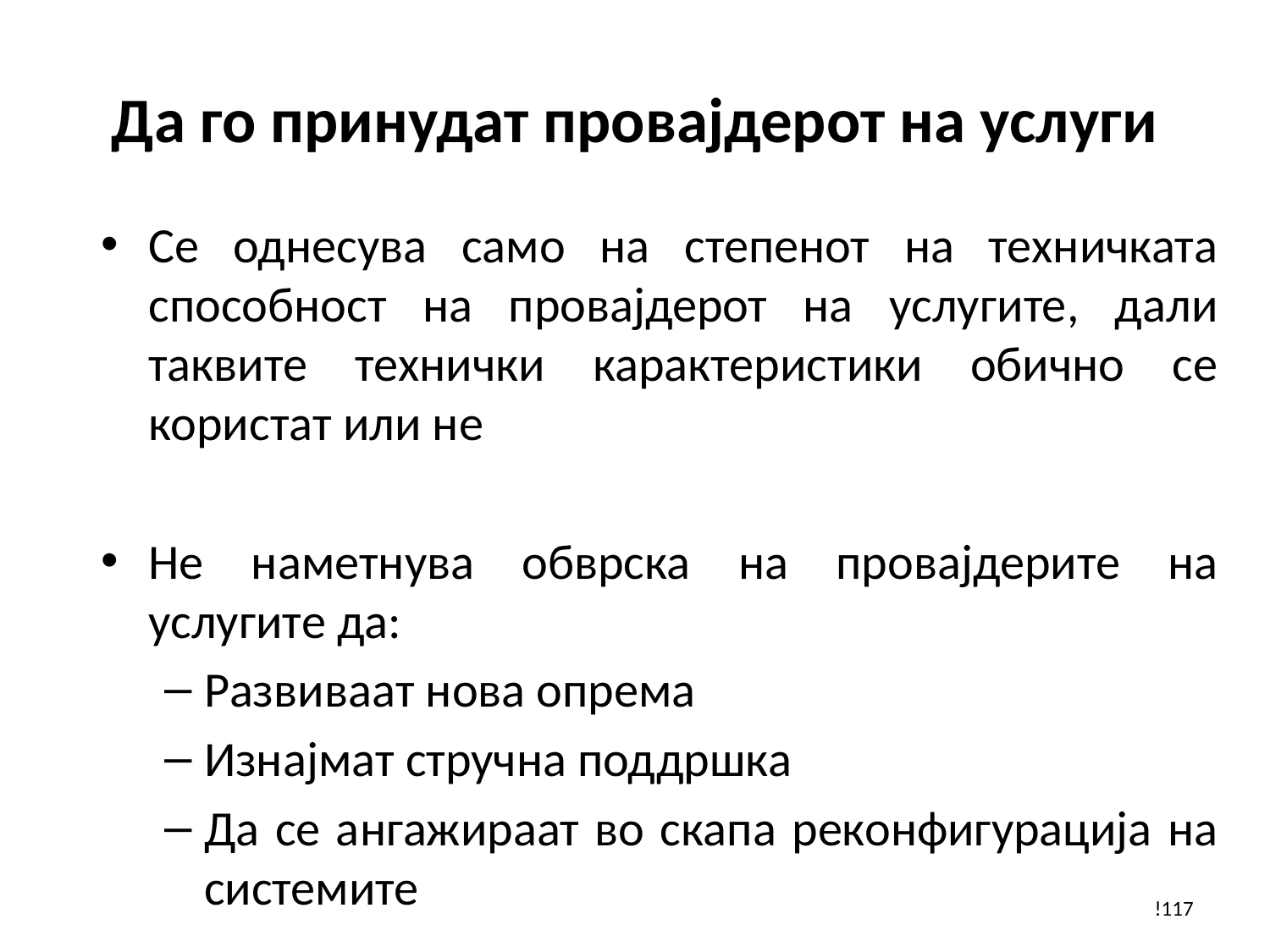

# Да го принудат провајдерот на услуги
Се однесува само на степенот на техничката способност на провајдерот на услугите, дали таквите технички карактеристики обично се користат или не

Не наметнува обврска на провајдерите на услугите да:
Развиваат нова опрема
Изнајмат стручна поддршка
Да се ангажираат во скапа реконфигурација на системите

!117